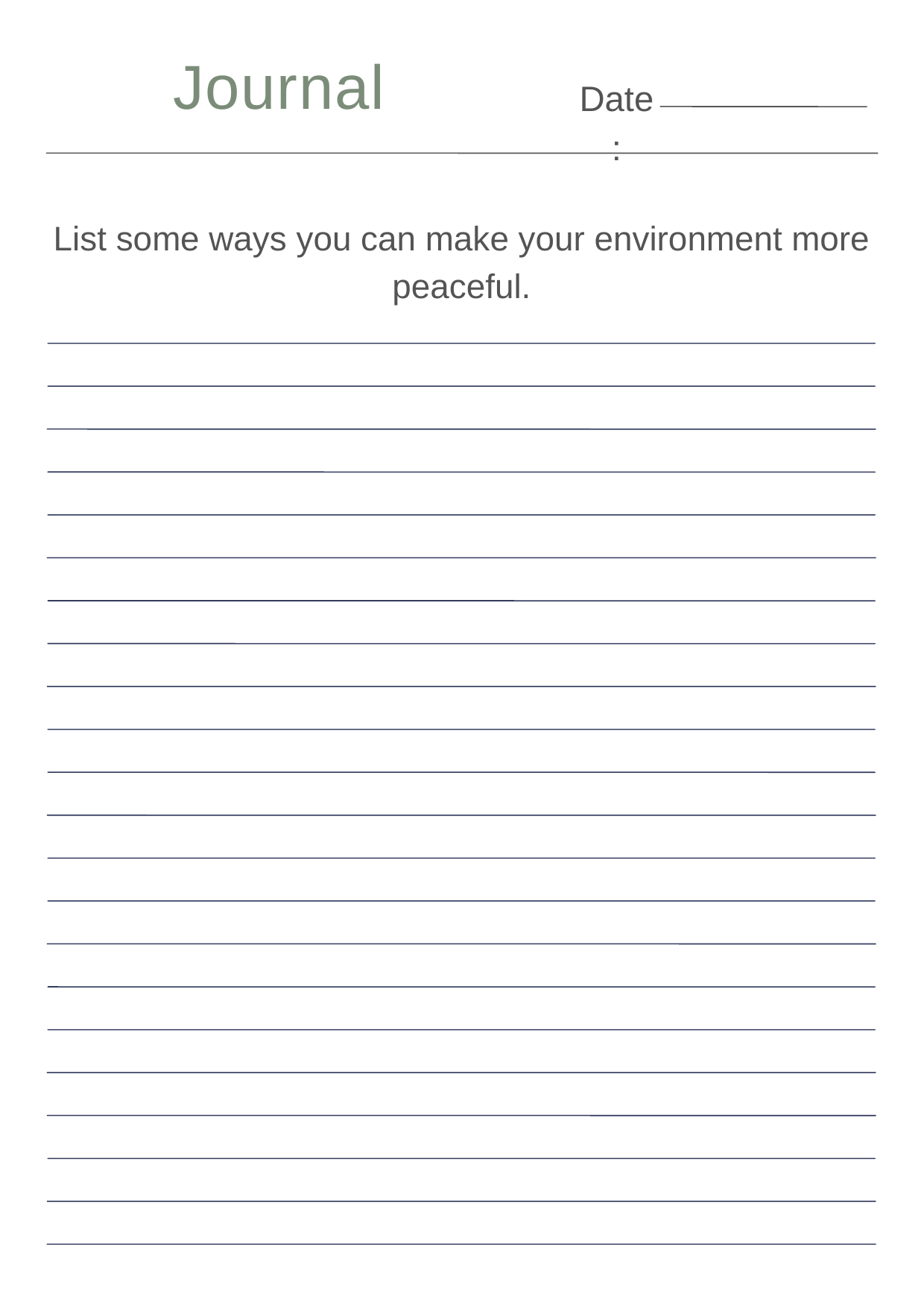

Journal
Date:

List some ways you can make your environment more peaceful.